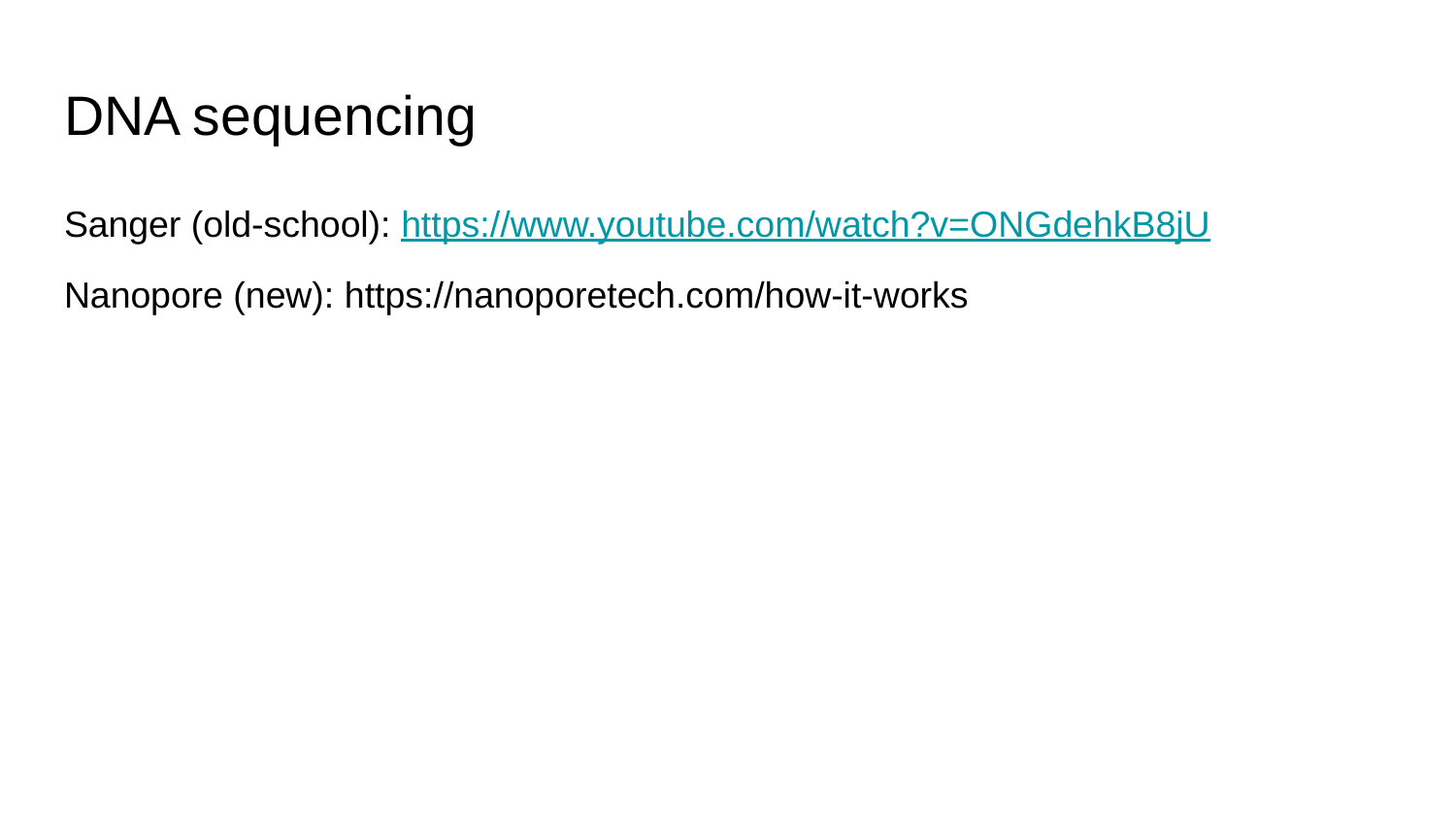

# DNA sequencing
Sanger (old-school): https://www.youtube.com/watch?v=ONGdehkB8jU
Nanopore (new): https://nanoporetech.com/how-it-works